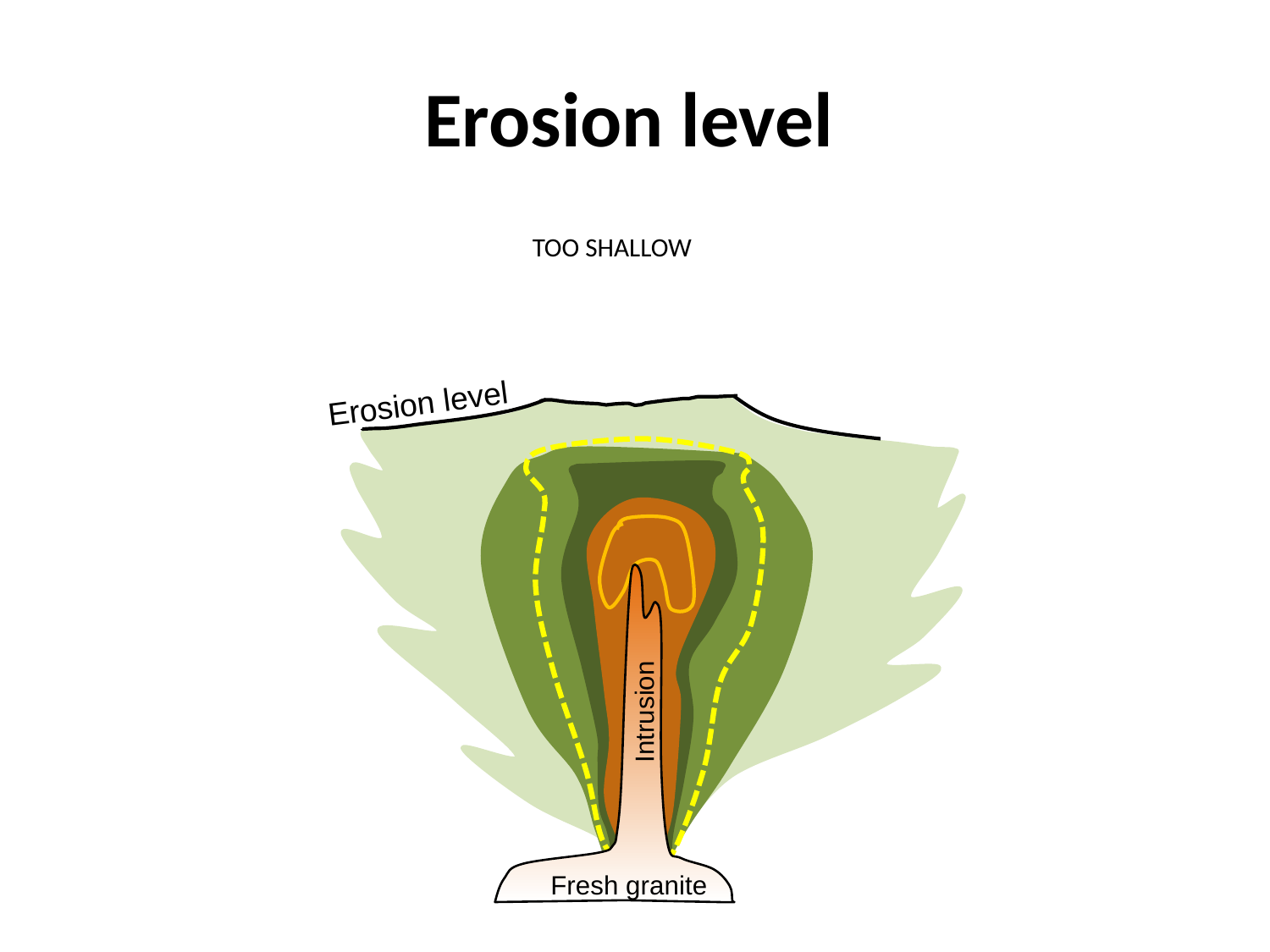

# Erosion level

TOO SHALLOW

Erosion level

Intrusion
Fresh granite